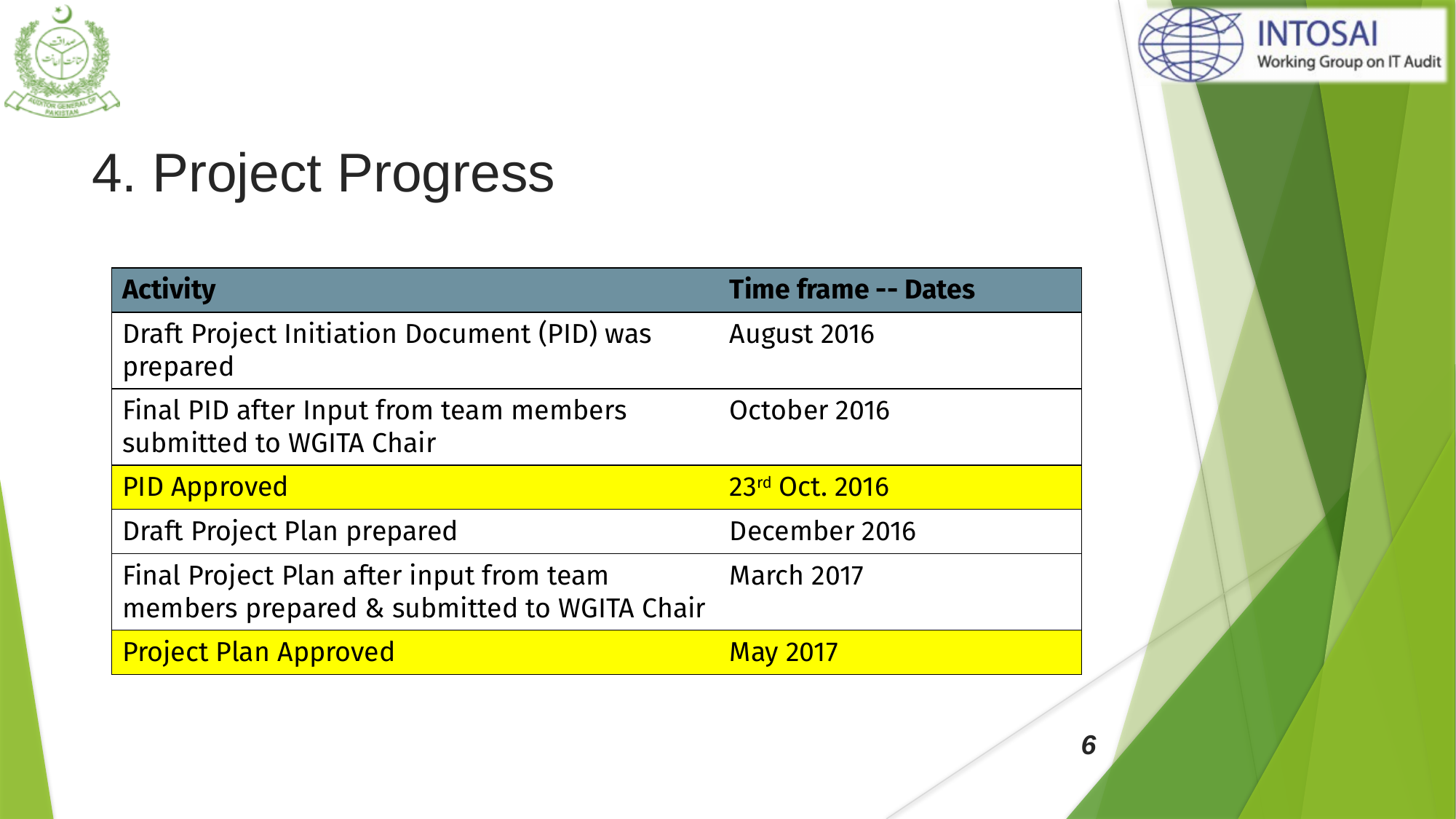

# 4. Project Progress
| Activity | Time frame -- Dates |
| --- | --- |
| Draft Project Initiation Document (PID) was prepared | August 2016 |
| Final PID after Input from team members submitted to WGITA Chair | October 2016 |
| PID Approved | 23rd Oct. 2016 |
| Draft Project Plan prepared | December 2016 |
| Final Project Plan after input from team members prepared & submitted to WGITA Chair | March 2017 |
| Project Plan Approved | May 2017 |

6